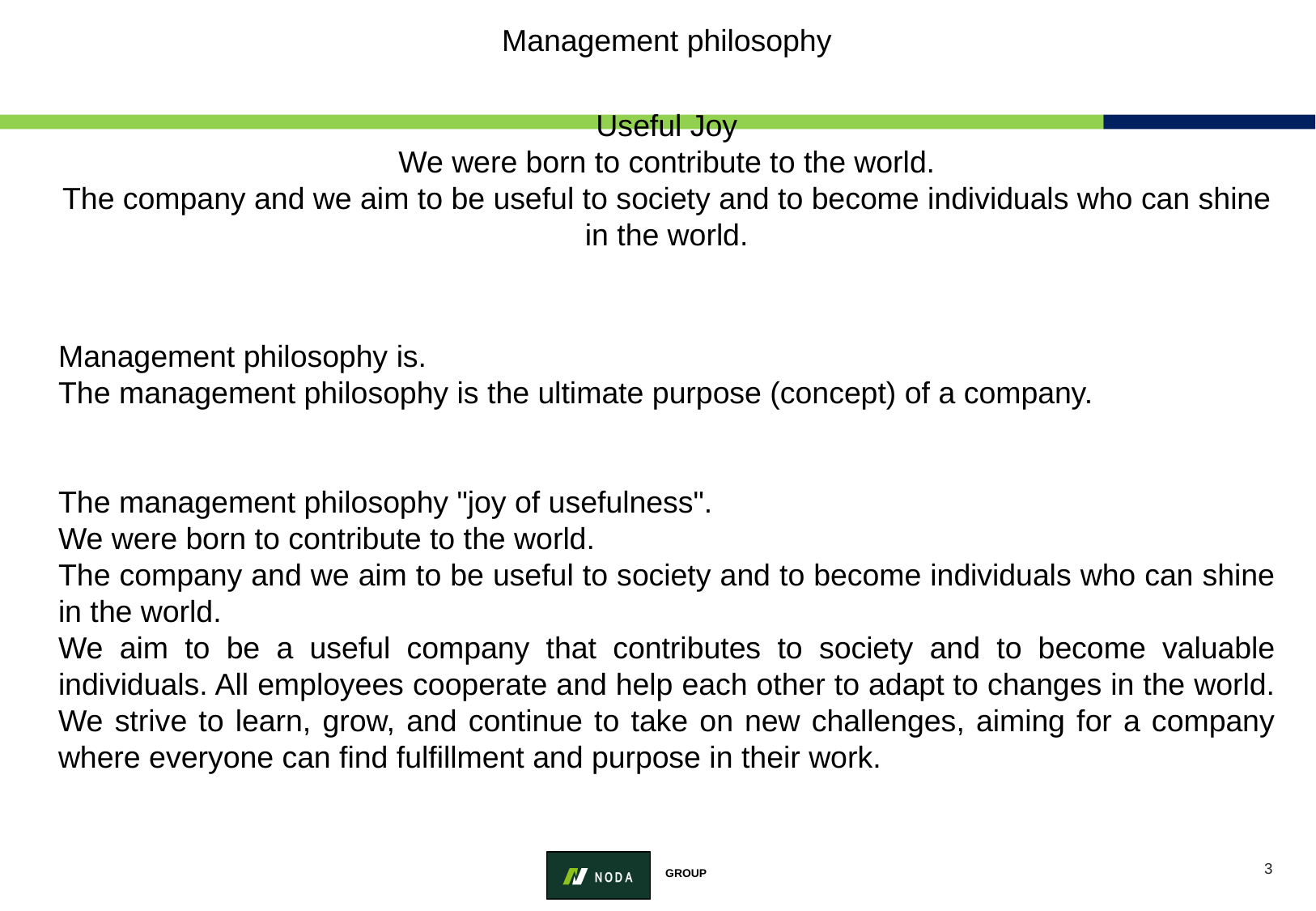

Management philosophy

Useful Joy
We were born to contribute to the world.
The company and we aim to be useful to society and to become individuals who can shine in the world.

Management philosophy is.
The management philosophy is the ultimate purpose (concept) of a company.

The management philosophy "joy of usefulness".
We were born to contribute to the world.
The company and we aim to be useful to society and to become individuals who can shine in the world.
We aim to be a useful company that contributes to society and to become valuable individuals. All employees cooperate and help each other to adapt to changes in the world. We strive to learn, grow, and continue to take on new challenges, aiming for a company where everyone can find fulfillment and purpose in their work.

3